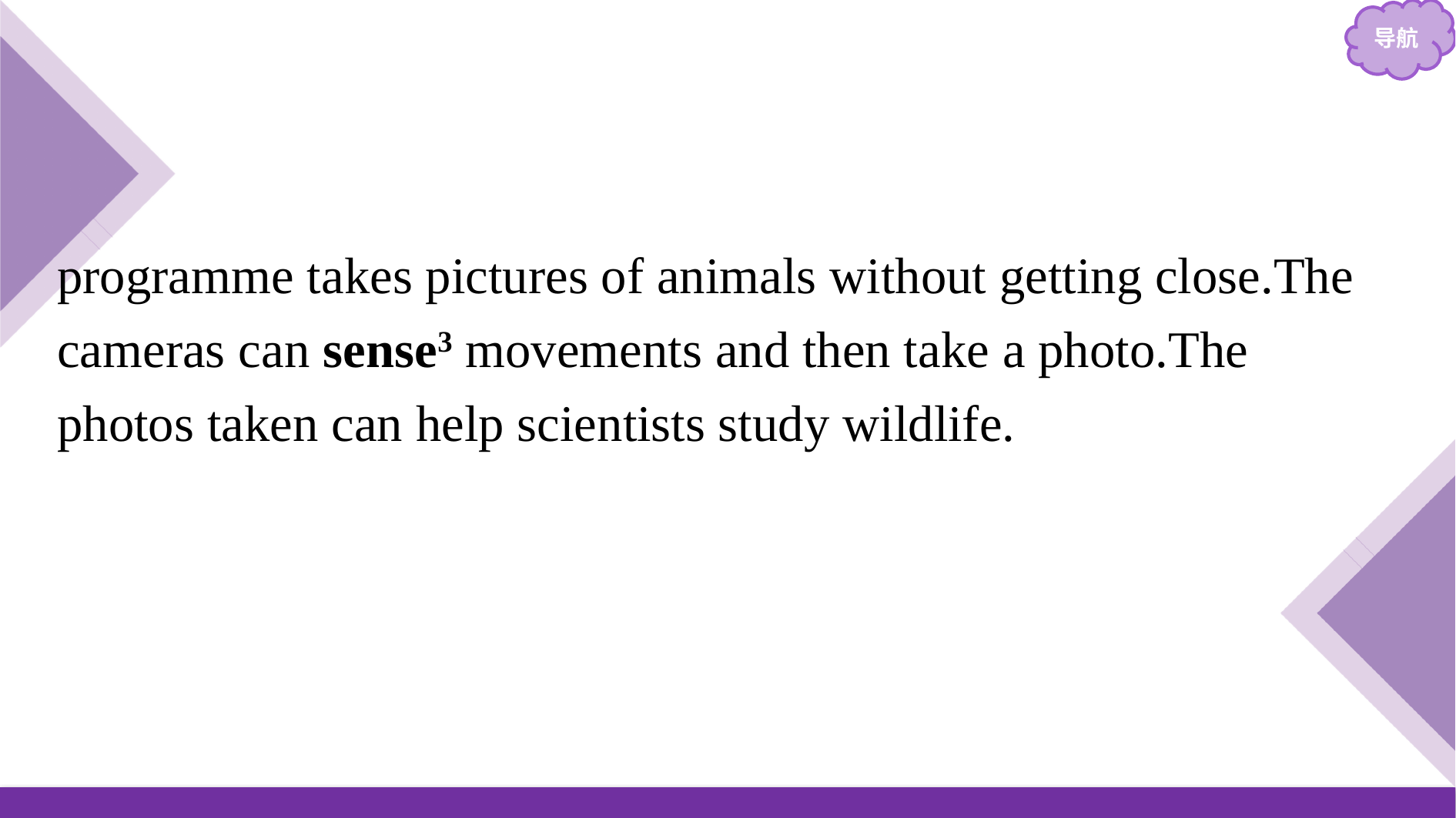

programme takes pictures of animals without getting close.The cameras can sense3 movements and then take a photo.The photos taken can help scientists study wildlife.